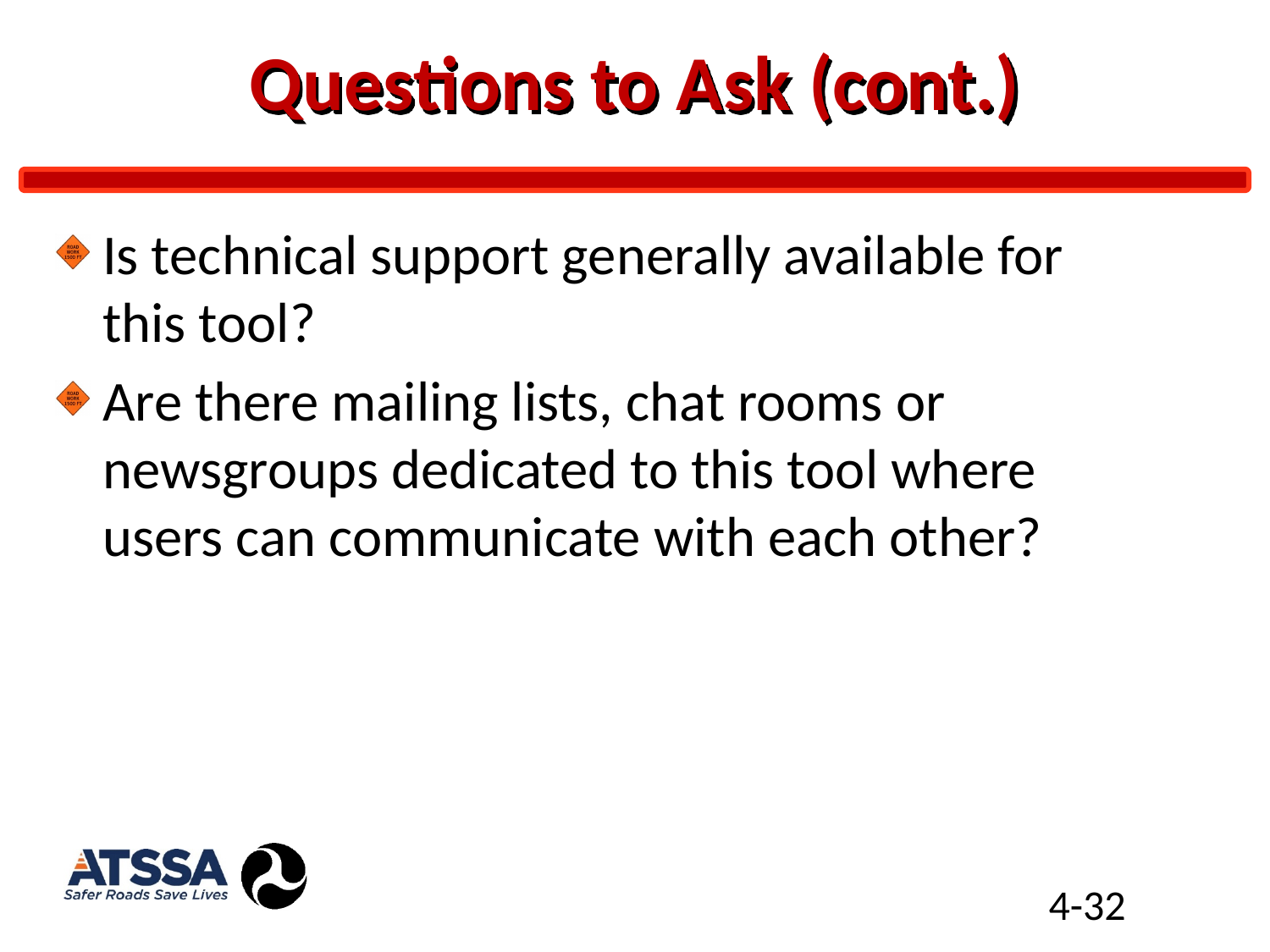

# Questions to Ask (cont.)
Is technical support generally available for this tool?
Are there mailing lists, chat rooms or newsgroups dedicated to this tool where users can communicate with each other?